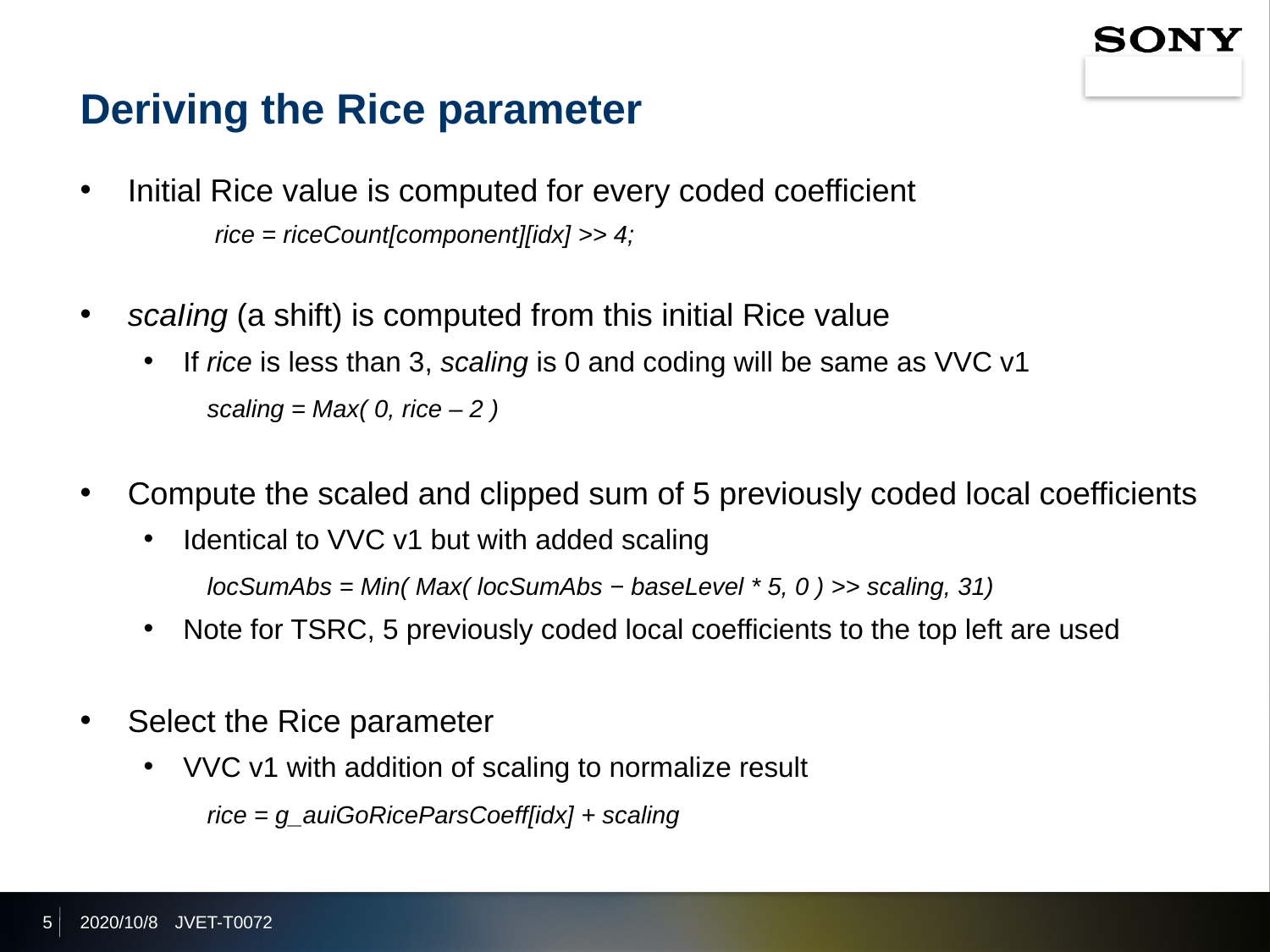

# Deriving the Rice parameter
Initial Rice value is computed for every coded coefficient
	rice = riceCount[component][idx] >> 4;

scaIing (a shift) is computed from this initial Rice value
If rice is less than 3, scaling is 0 and coding will be same as VVC v1
scaling = Max( 0, rice – 2 )

Compute the scaled and clipped sum of 5 previously coded local coefficients
Identical to VVC v1 but with added scaling
locSumAbs = Min( Max( locSumAbs − baseLevel * 5, 0 ) >> scaling, 31)
Note for TSRC, 5 previously coded local coefficients to the top left are used

Select the Rice parameter
VVC v1 with addition of scaling to normalize result
rice = g_auiGoRiceParsCoeff[idx] + scaling
5
2020/10/8
JVET-T0072